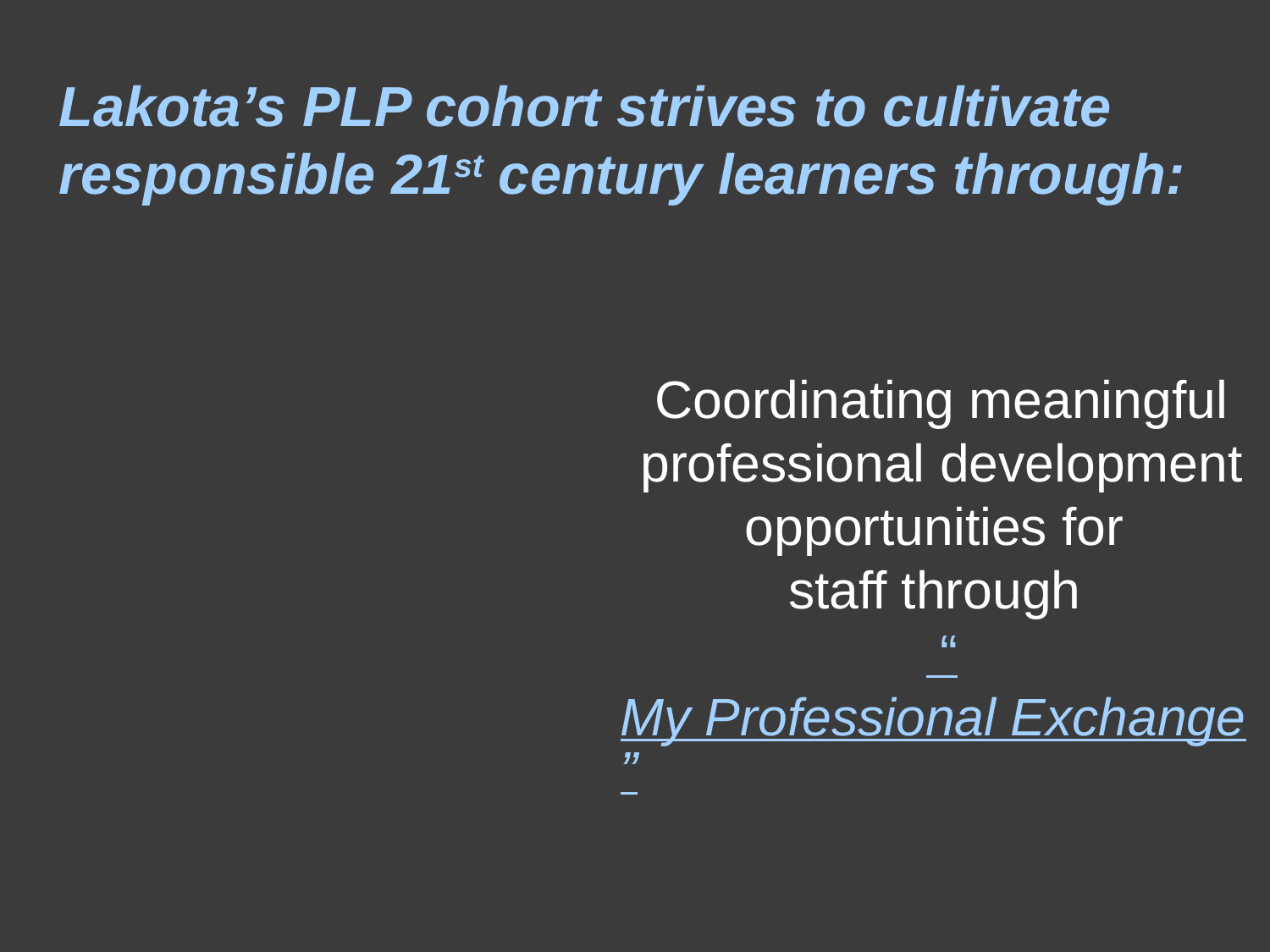

# Lakota’s PLP cohort strives to cultivate responsible 21st century learners through:

My Professional Exchange
Coordinating meaningful professional development opportunities for
staff through
 “My Professional Exchange”